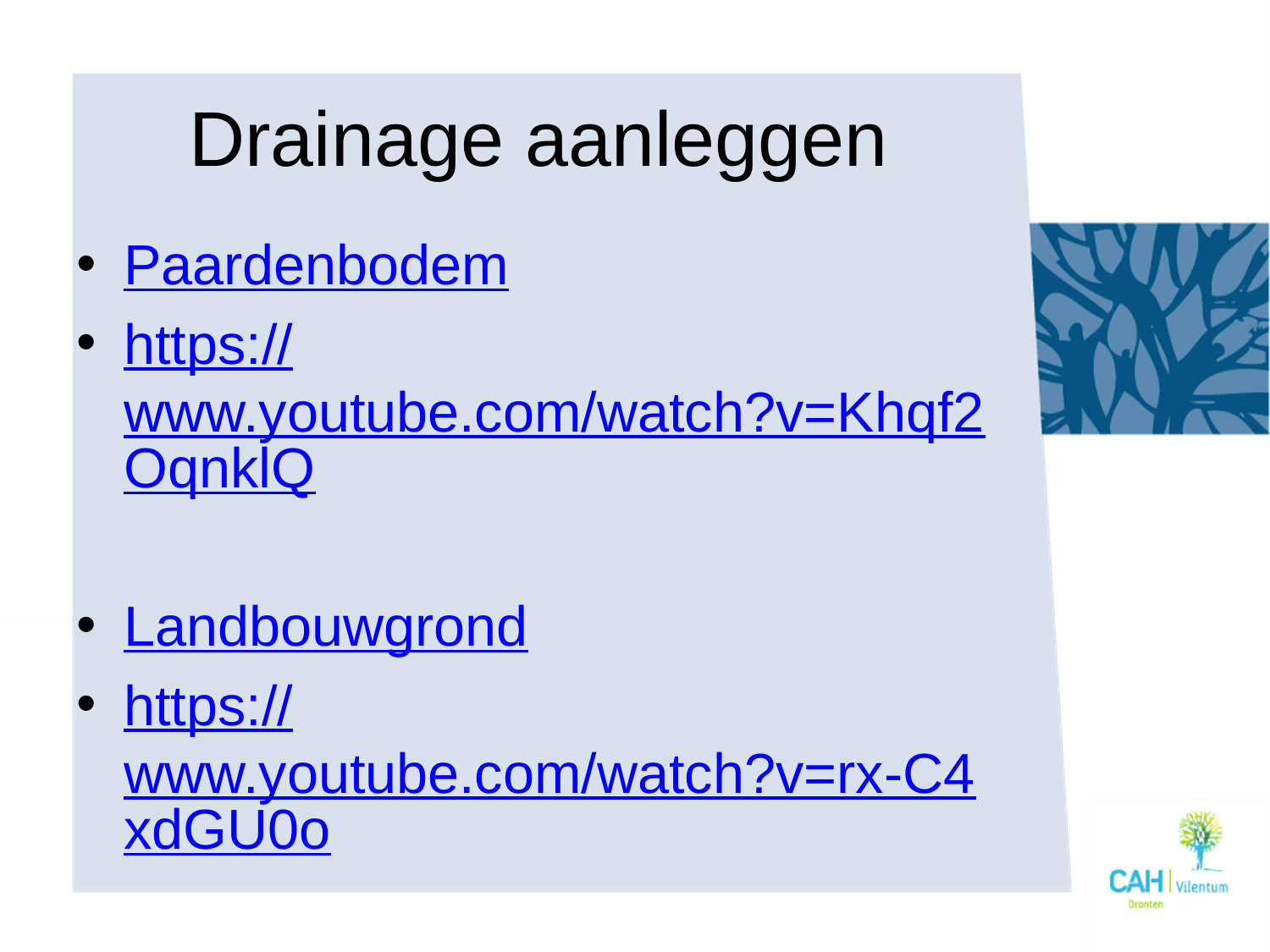

# Drainage aanleggen
Paardenbodem
https://www.youtube.com/watch?v=Khqf2OqnklQ

Landbouwgrond
https://www.youtube.com/watch?v=rx-C4xdGU0o